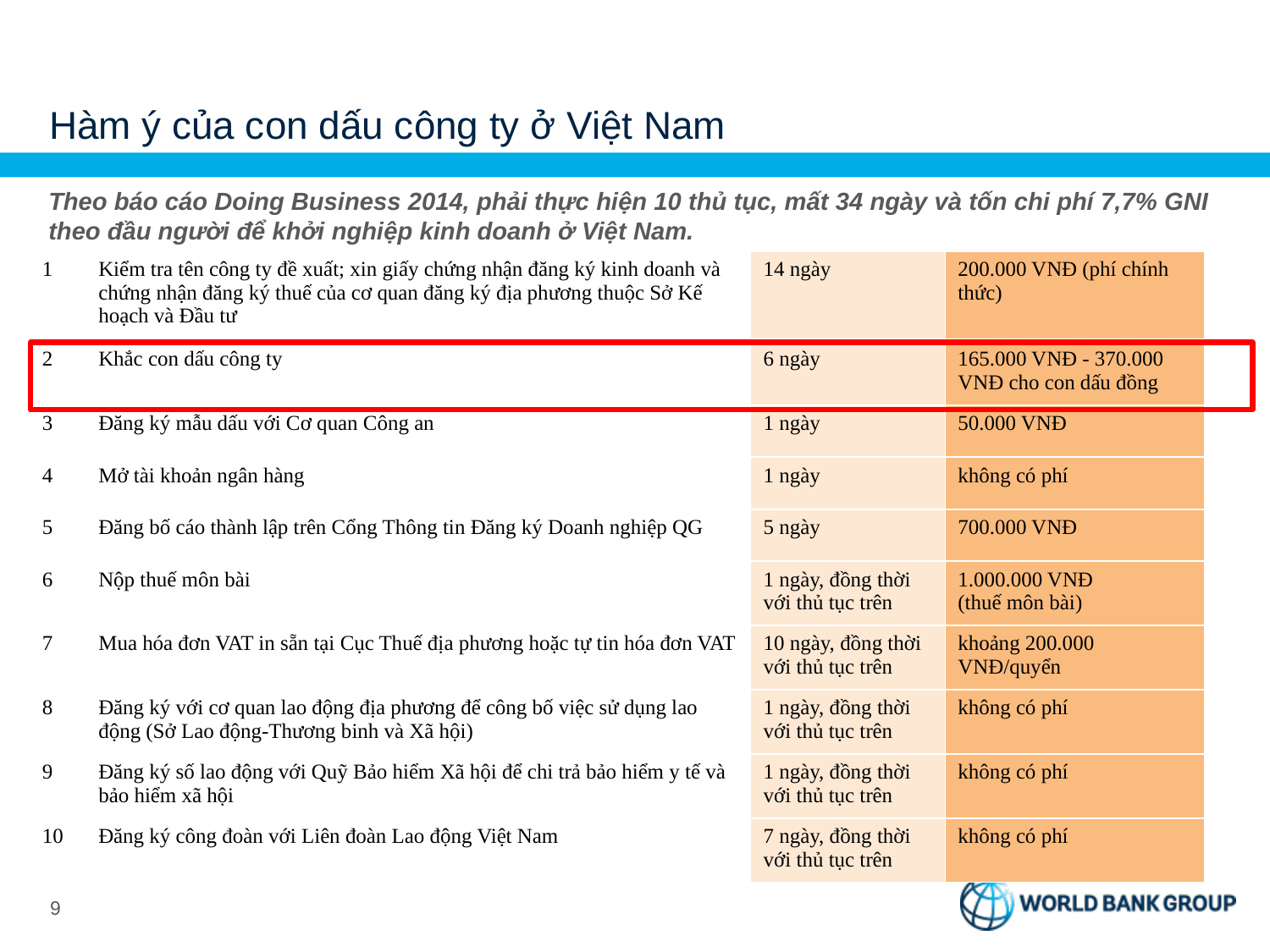

# Hàm ý của con dấu công ty ở Việt Nam
Theo báo cáo Doing Business 2014, phải thực hiện 10 thủ tục, mất 34 ngày và tốn chi phí 7,7% GNI theo đầu người để khởi nghiệp kinh doanh ở Việt Nam.

| 1 | Kiểm tra tên công ty đề xuất; xin giấy chứng nhận đăng ký kinh doanh và chứng nhận đăng ký thuế của cơ quan đăng ký địa phương thuộc Sở Kế hoạch và Đầu tư | 14 ngày | 200.000 VNĐ (phí chính thức) |
| --- | --- | --- | --- |
| 2 | Khắc con dấu công ty | 6 ngày | 165.000 VNĐ - 370.000 VNĐ cho con dấu đồng |
| 3 | Đăng ký mẫu dấu với Cơ quan Công an | 1 ngày | 50.000 VNĐ |
| 4 | Mở tài khoản ngân hàng | 1 ngày | không có phí |
| 5 | Đăng bố cáo thành lập trên Cổng Thông tin Đăng ký Doanh nghiệp QG | 5 ngày | 700.000 VNĐ |
| 6 | Nộp thuế môn bài | 1 ngày, đồng thời với thủ tục trên | 1.000.000 VNĐ (thuế môn bài) |
| 7 | Mua hóa đơn VAT in sẵn tại Cục Thuế địa phương hoặc tự tin hóa đơn VAT | 10 ngày, đồng thời với thủ tục trên | khoảng 200.000 VNĐ/quyển |
| 8 | Đăng ký với cơ quan lao động địa phương để công bố việc sử dụng lao động (Sở Lao động-Thương binh và Xã hội) | 1 ngày, đồng thời với thủ tục trên | không có phí |
| 9 | Đăng ký số lao động với Quỹ Bảo hiểm Xã hội để chi trả bảo hiểm y tế và bảo hiểm xã hội | 1 ngày, đồng thời với thủ tục trên | không có phí |
| 10 | Đăng ký công đoàn với Liên đoàn Lao động Việt Nam | 7 ngày, đồng thời với thủ tục trên | không có phí |

9